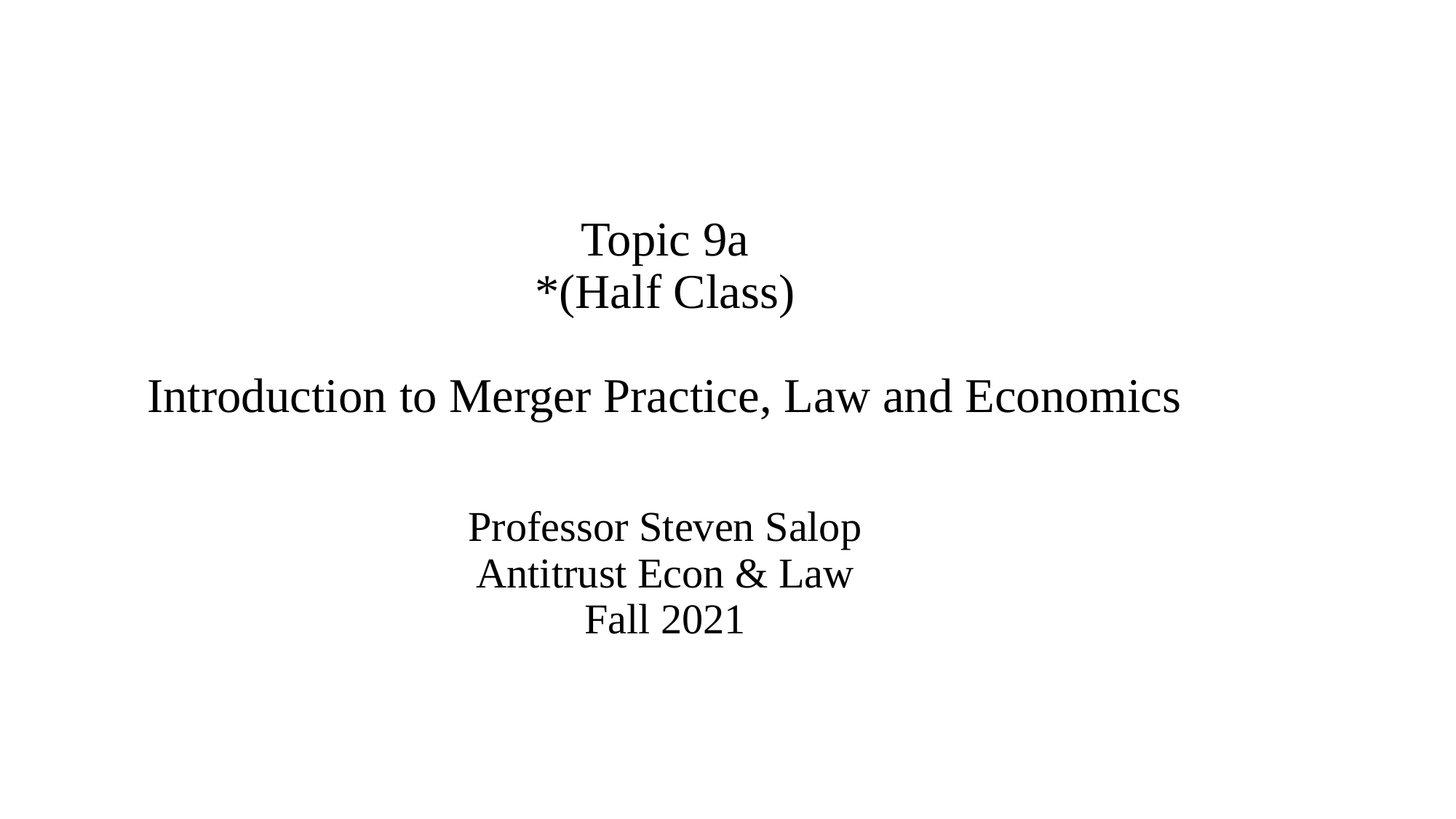

# Topic 9a *(Half Class) Introduction to Merger Practice, Law and Economics Professor Steven Salop Antitrust Econ & Law Fall 2021